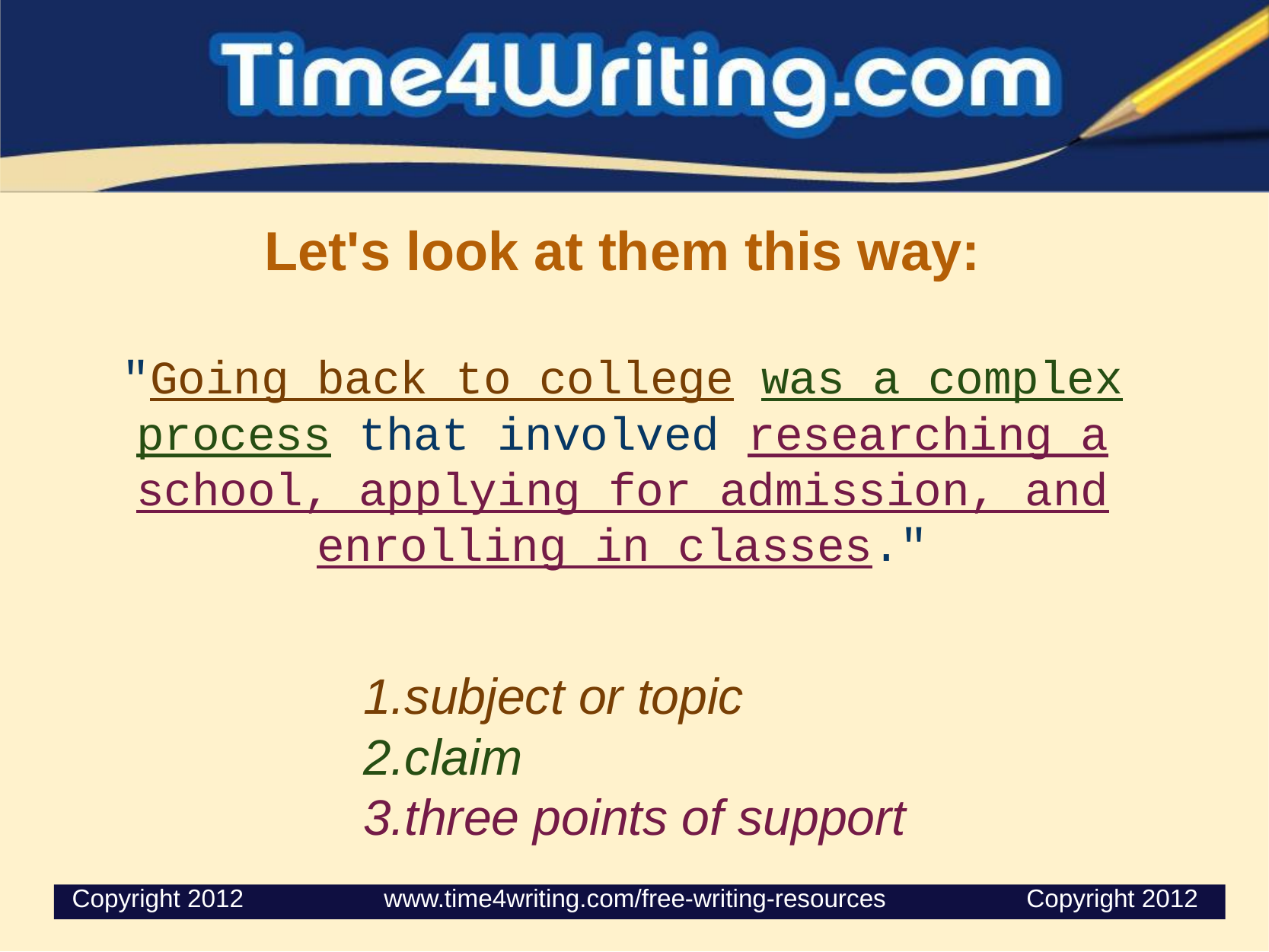

# Let's look at them this way:

"Going back to college was a complex process that involved researching a school, applying for admission, and enrolling in classes."
subject or topic
claim
three points of support

 Copyright 2012                    www.time4writing.com/free-writing-resources                    Copyright 2012